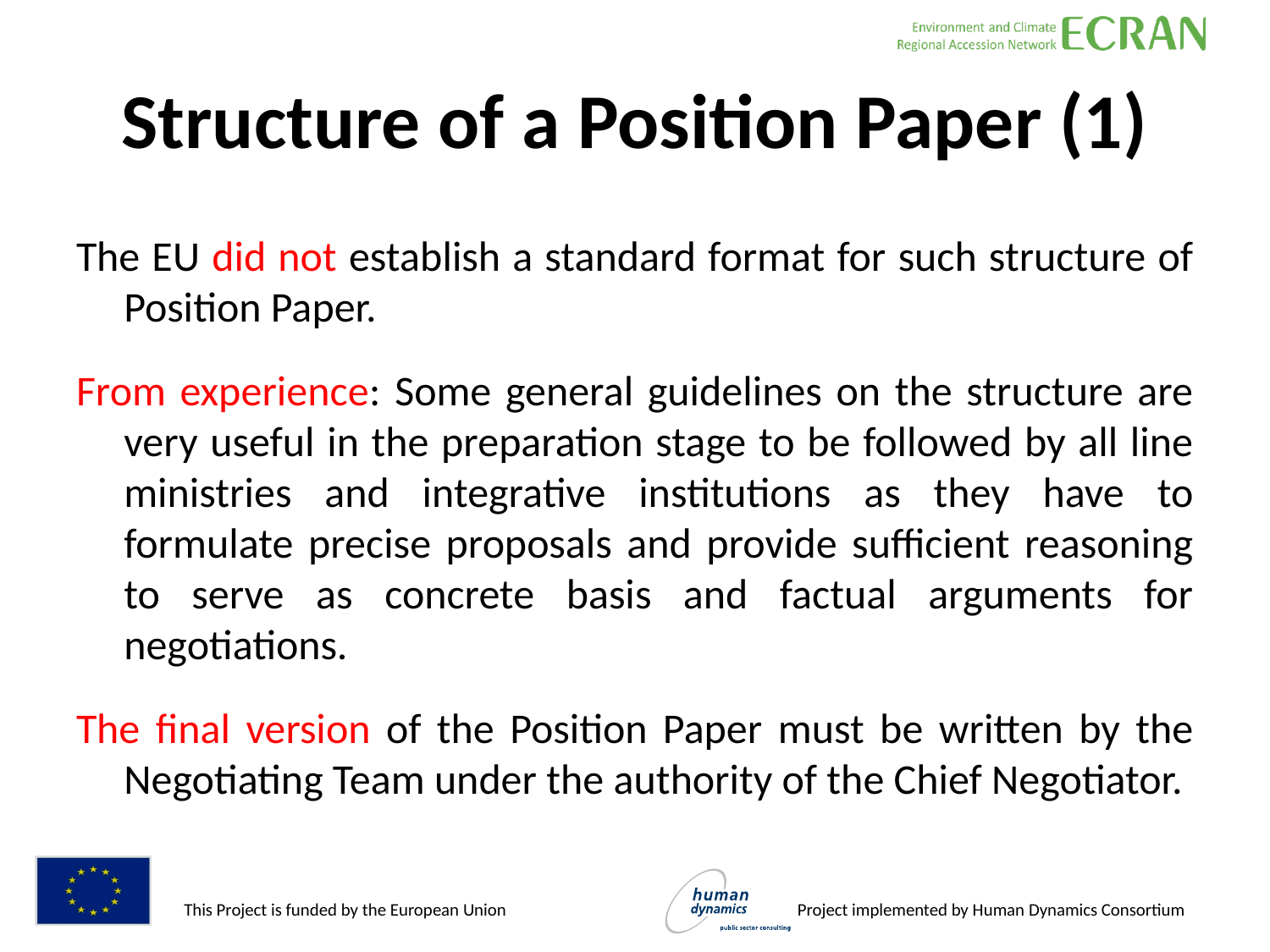

Structure of a Position Paper (1)
The EU did not establish a standard format for such structure of Position Paper.

From experience: Some general guidelines on the structure are very useful in the preparation stage to be followed by all line ministries and integrative institutions as they have to formulate precise proposals and provide sufficient reasoning to serve as concrete basis and factual arguments for negotiations.

The final version of the Position Paper must be written by the Negotiating Team under the authority of the Chief Negotiator.